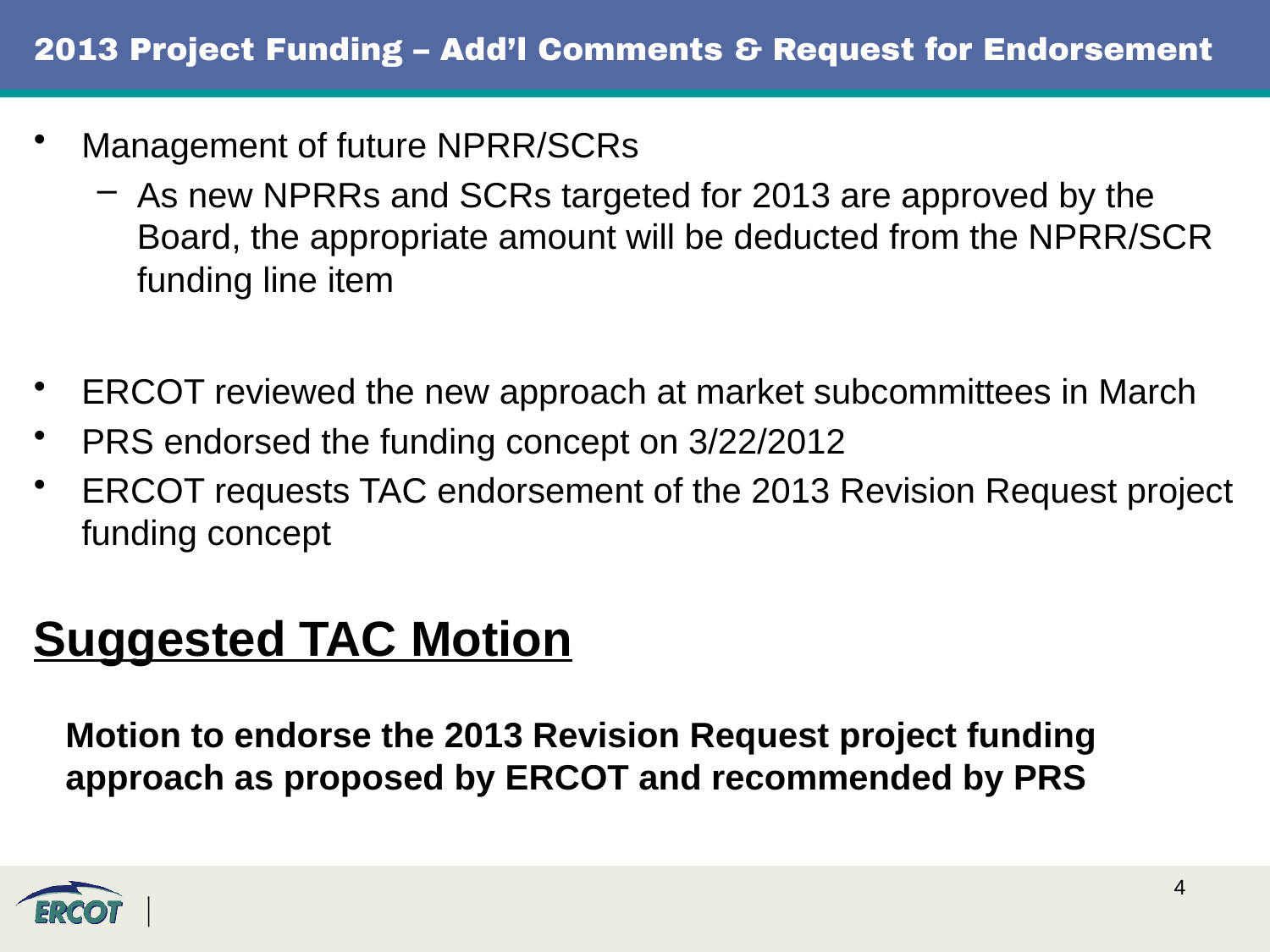

# 2013 Project Funding – Add’l Comments & Request for Endorsement
Management of future NPRR/SCRs
As new NPRRs and SCRs targeted for 2013 are approved by the Board, the appropriate amount will be deducted from the NPRR/SCR funding line item

ERCOT reviewed the new approach at market subcommittees in March
PRS endorsed the funding concept on 3/22/2012
ERCOT requests TAC endorsement of the 2013 Revision Request project funding concept

Suggested TAC Motion

	Motion to endorse the 2013 Revision Request project funding approach as proposed by ERCOT and recommended by PRS